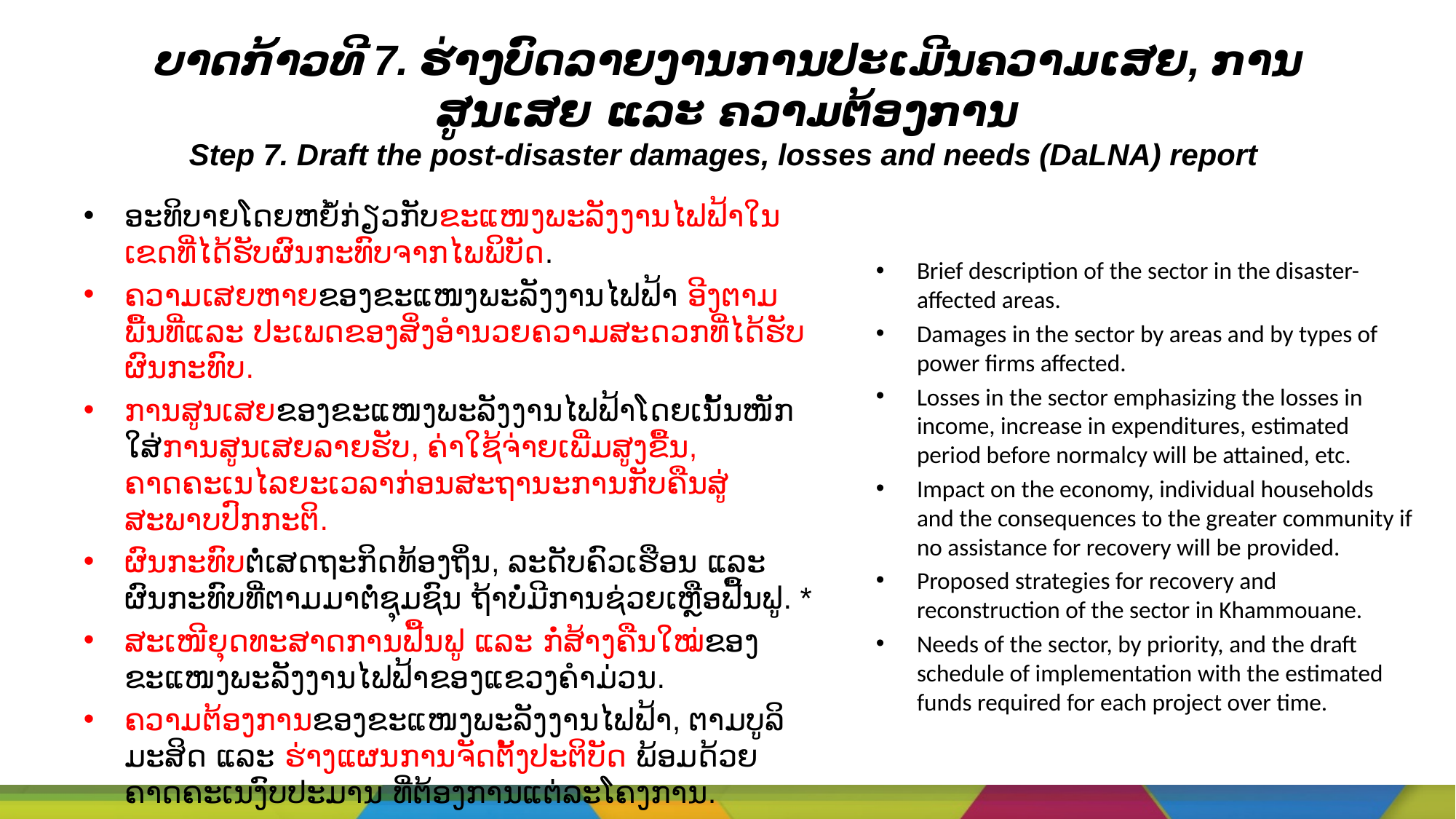

# ບາດກ້າວທີ 7. ຮ່າງບົດລາຍງານການປະເມີນຄວາມເສຍ, ການສູນເສຍ ແລະ ຄວາມຕ້ອງການ Step 7. Draft the post-disaster damages, losses and needs (DaLNA) report
ອະທິບາຍໂດຍຫຍໍ້ກ່ຽວກັບຂະແໜງພະລັງງານໄຟຟ້າໃນເຂດທີ່ໄດ້ຮັບຜົນກະທົບຈາກໄພພິບັດ.​
ຄວາມເສຍຫາຍຂອງຂະແໜງພະລັງງານໄຟຟ້າ ອີງຕາມພື້ນທີ່ແລະ ປະເພດຂອງສິ່ງອໍານວຍຄວາມສະດວກທີ່ໄດ້ຮັບຜົນກະທົບ.
ການສູນເສຍຂອງຂະແໜງພະລັງງານໄຟຟ້າໂດຍເນັ້ນໜັກໃສ່ການສູນເສຍລາຍຮັບ, ຄ່າໃຊ້ຈ່າຍເພີ່ມສູງຂື້ນ, ຄາດຄະເນໄລຍະເວລາກ່ອນສະຖານະການກັບຄືນສູ່ສະພາບປົກກະຕິ.
ຜົນກະທົບຕໍ່ເສດຖະກິດທ້ອງຖິ່ນ, ລະດັບຄົວເຮືອນ ແລະ ຜົນກະທົບທີ່ຕາມມາຕໍ່ຊຸມຊົນ ຖ້າບໍ່ມີການຊ່ວຍເຫຼືອຟື້ນຟູ. *
ສະເໜີຍຸດທະສາດການຟື້ນຟູ ແລະ ກໍ່ສ້າງຄືນໃໝ່ຂອງຂະແໜງພະລັງງານໄຟຟ້າຂອງແຂວງຄໍາມ່ວນ.
ຄວາມຕ້ອງການຂອງຂະແໜງພະລັງງານໄຟຟ້າ, ຕາມບູລິມະສິດ ແລະ ຮ່າງແຜນການຈັດຕັ້ງປະຕິບັດ ພ້ອມດ້ວຍຄາດຄະເນງົບປະມານ ທີ່ຕ້ອງການແຕ່ລະໂຄງການ.

Brief description of the sector in the disaster-affected areas.
Damages in the sector by areas and by types of power firms affected.
Losses in the sector emphasizing the losses in income, increase in expenditures, estimated period before normalcy will be attained, etc.
Impact on the economy, individual households and the consequences to the greater community if no assistance for recovery will be provided.
Proposed strategies for recovery and reconstruction of the sector in Khammouane.
Needs of the sector, by priority, and the draft schedule of implementation with the estimated funds required for each project over time.